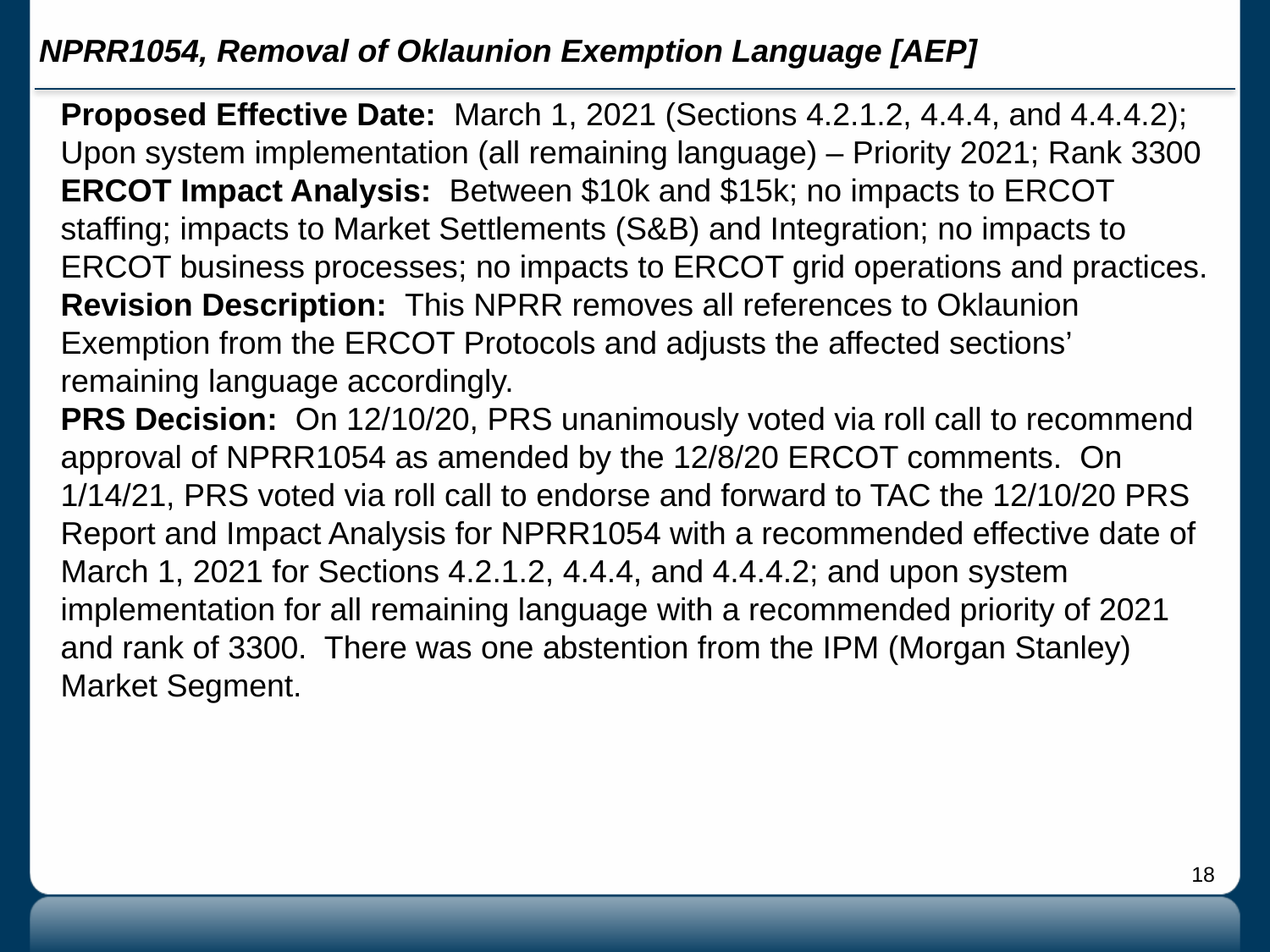

# NPRR1054, Removal of Oklaunion Exemption Language [AEP]
Proposed Effective Date:  March 1, 2021 (Sections 4.2.1.2, 4.4.4, and 4.4.4.2); Upon system implementation (all remaining language) – Priority 2021; Rank 3300
ERCOT Impact Analysis:  Between $10k and $15k; no impacts to ERCOT staffing; impacts to Market Settlements (S&B) and Integration; no impacts to ERCOT business processes; no impacts to ERCOT grid operations and practices.
Revision Description:  This NPRR removes all references to Oklaunion Exemption from the ERCOT Protocols and adjusts the affected sections’ remaining language accordingly.
PRS Decision:  On 12/10/20, PRS unanimously voted via roll call to recommend approval of NPRR1054 as amended by the 12/8/20 ERCOT comments.  On 1/14/21, PRS voted via roll call to endorse and forward to TAC the 12/10/20 PRS Report and Impact Analysis for NPRR1054 with a recommended effective date of March 1, 2021 for Sections 4.2.1.2, 4.4.4, and 4.4.4.2; and upon system implementation for all remaining language with a recommended priority of 2021 and rank of 3300.  There was one abstention from the IPM (Morgan Stanley) Market Segment.